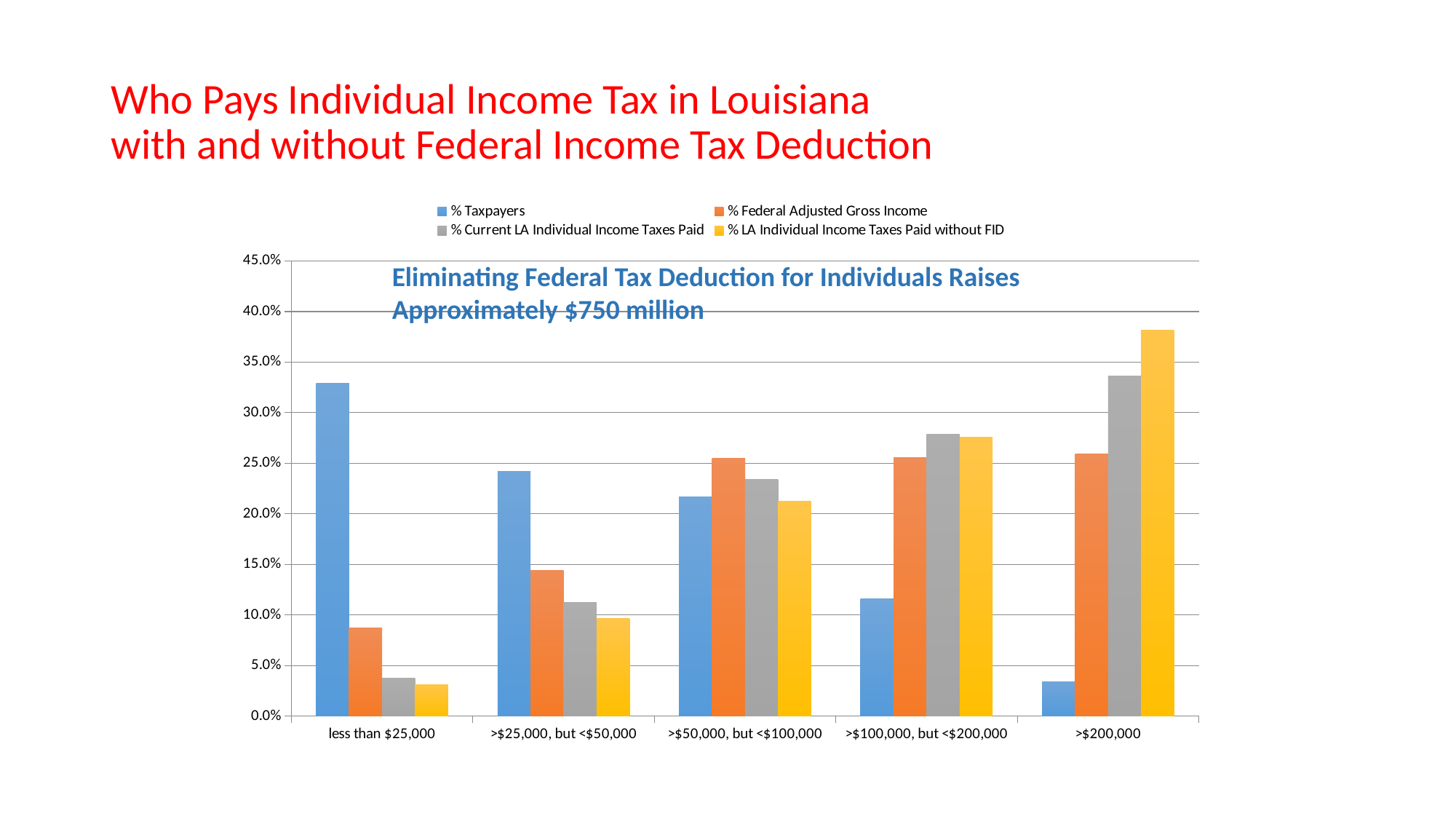

# Who Pays Individual Income Tax in Louisiana with and without Federal Income Tax Deduction

### Chart

| Category | % Taxpayers | % Federal Adjusted Gross Income | % Current LA Individual Income Taxes Paid | % LA Individual Income Taxes Paid without FID |
|---|---|---|---|---|
| less than $25,000 | 0.329 | 0.087 | 0.0377 | 0.0308 |
| >$25,000, but <$50,000 | 0.242 | 0.144 | 0.1125 | 0.0966 |
| >$50,000, but <$100,000 | 0.217 | 0.255 | 0.2342 | 0.2125 |
| >$100,000, but <$200,000 | 0.116 | 0.256 | 0.279 | 0.2758 |
| >$200,000 | 0.034 | 0.259 | 0.3365 | 0.3817 |
Eliminating Federal Tax Deduction for Individuals Raises
Approximately $750 million